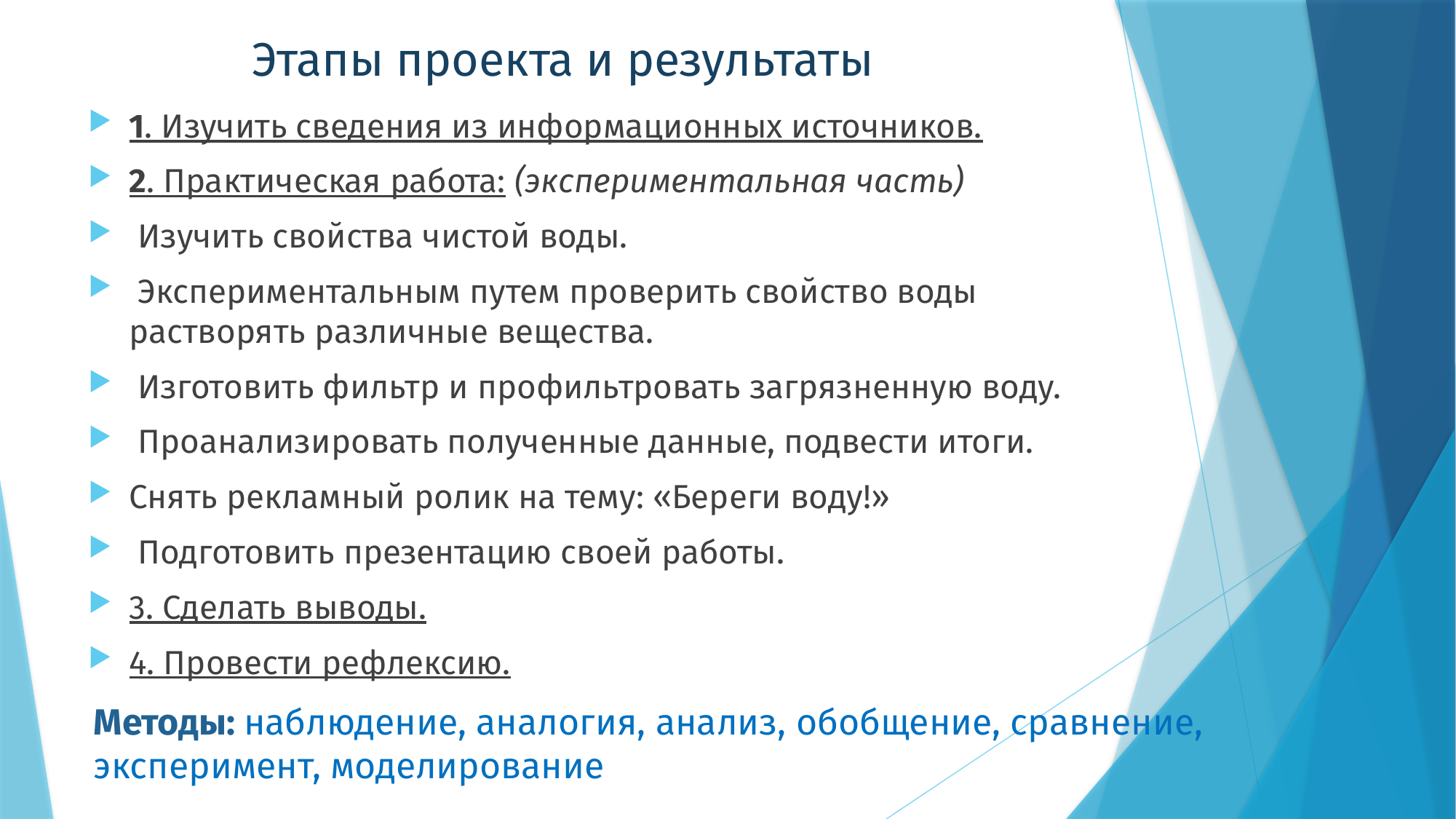

Этапы проекта и результаты
1. Изучить сведения из информационных источников.
2. Практическая работа: (экспериментальная часть)
 Изучить свойства чистой воды.
 Экспериментальным путем проверить свойство воды растворять различные вещества.
 Изготовить фильтр и профильтровать загрязненную воду.
 Проанализировать полученные данные, подвести итоги.
Снять рекламный ролик на тему: «Береги воду!»
 Подготовить презентацию своей работы.
3. Сделать выводы.
4. Провести рефлексию.

Методы: наблюдение, аналогия, анализ, обобщение, сравнение, эксперимент, моделирование